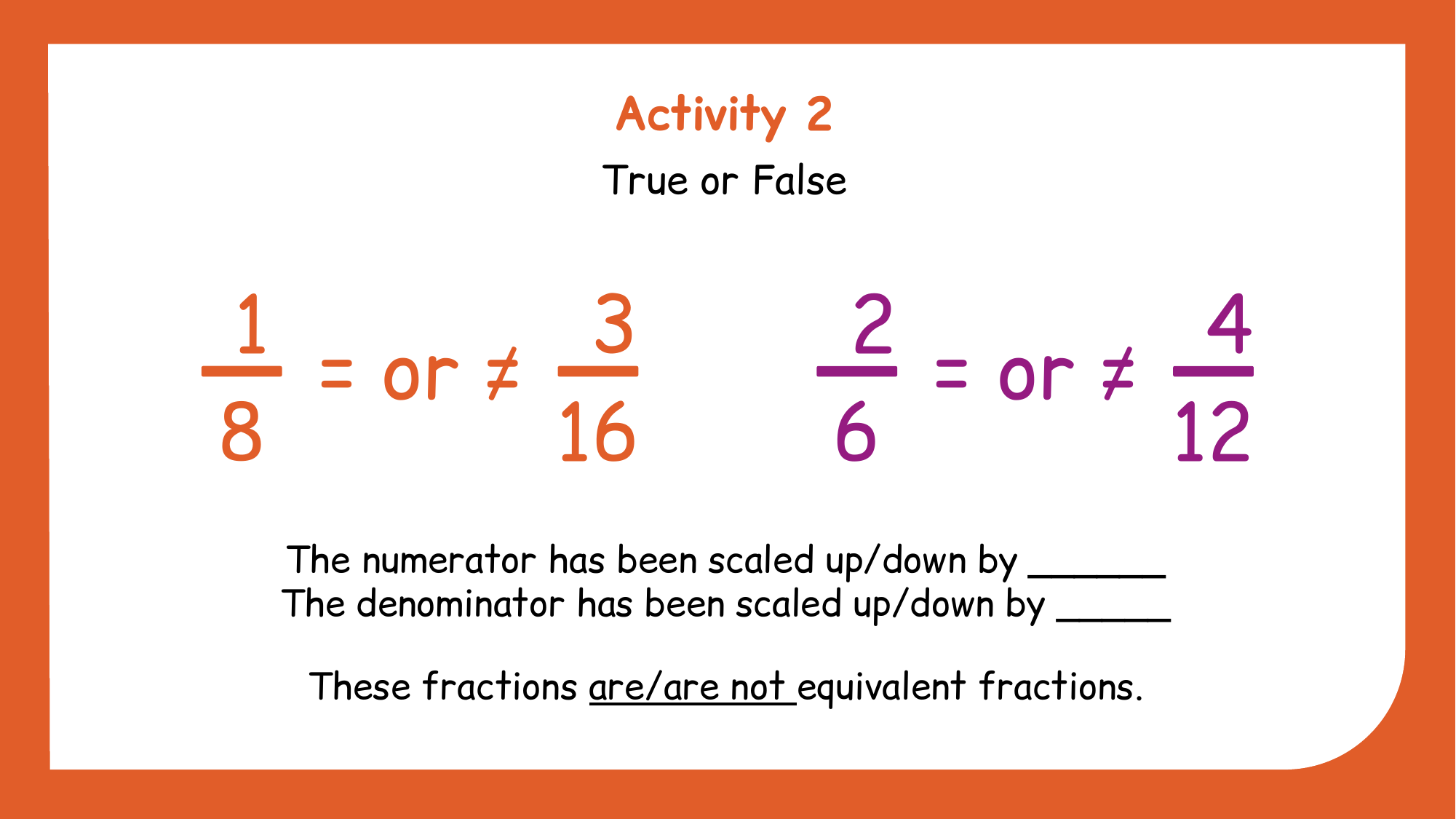

Activity 2
True or False
1

8
3

16
= or ≠
2

6
4

12
= or ≠
The numerator has been scaled up/down by ______
The denominator has been scaled up/down by _____
These fractions are/are not equivalent fractions.